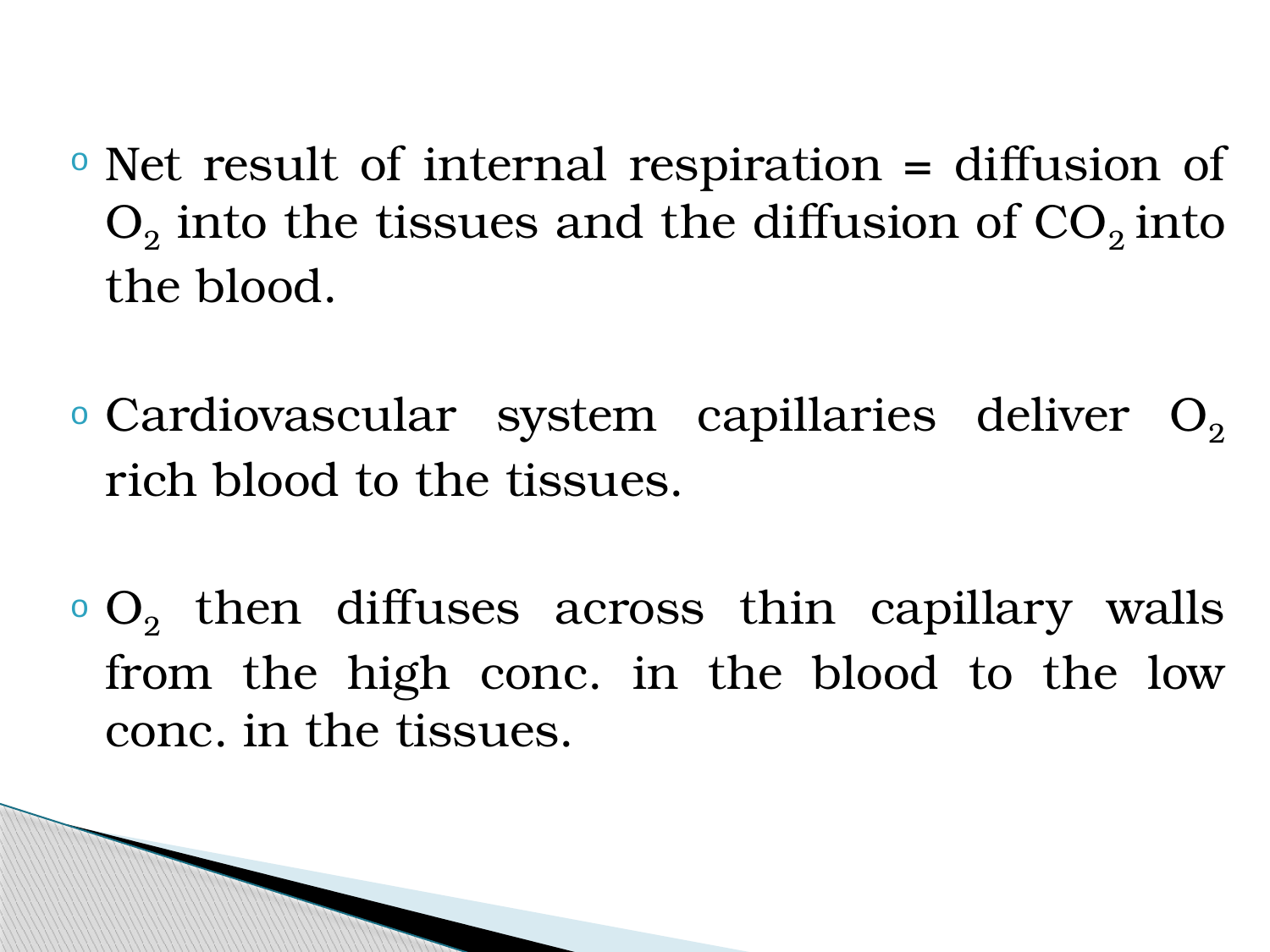

Net result of internal respiration = diffusion of O2 into the tissues and the diffusion of CO2 into the blood.

Cardiovascular system capillaries deliver O2 rich blood to the tissues.

O2 then diffuses across thin capillary walls from the high conc. in the blood to the low conc. in the tissues.